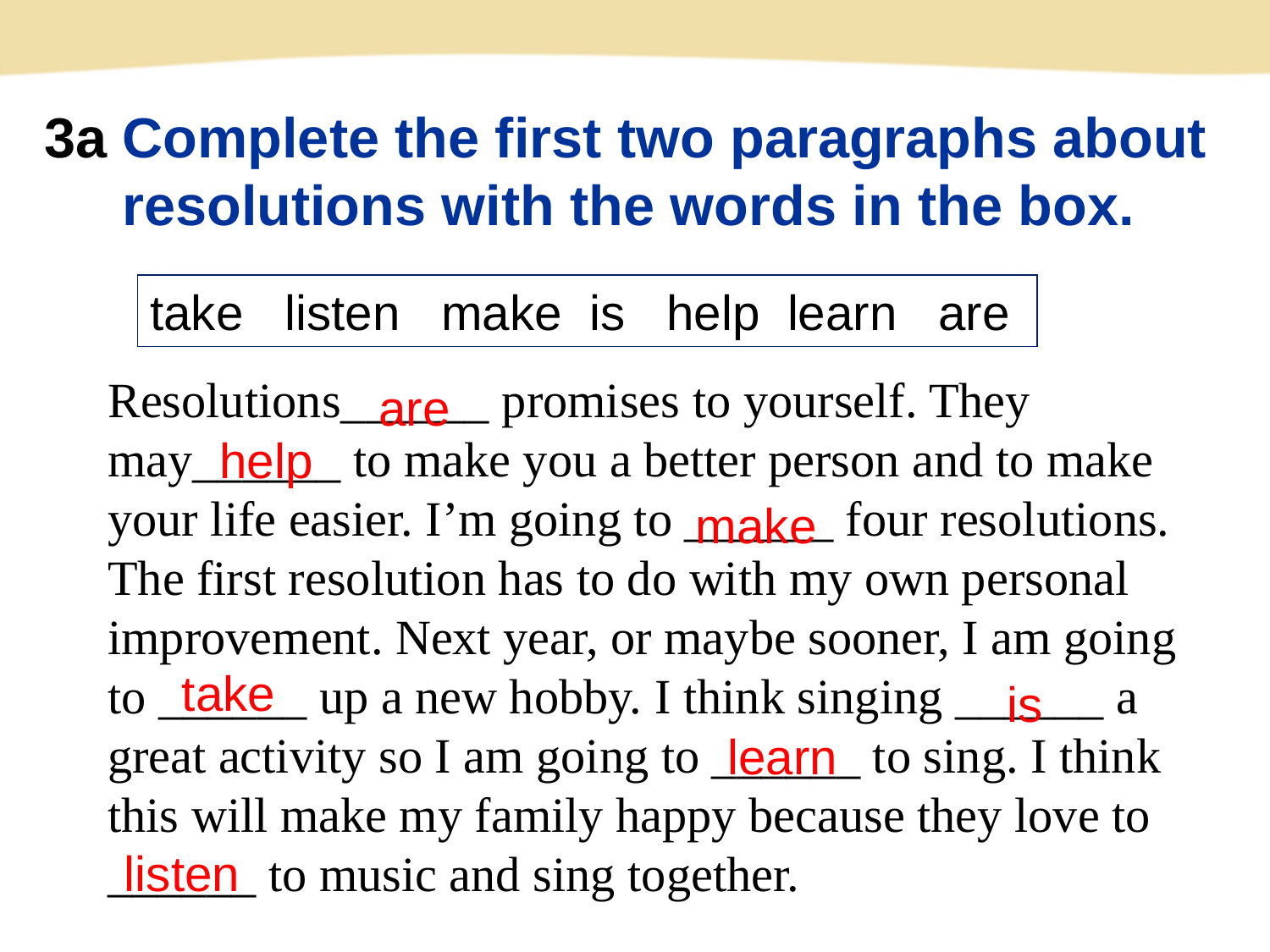

3a Complete the first two paragraphs about
     resolutions with the words in the box.
take   listen   make  is   help  learn   are
Resolutions______ promises to yourself. They may______ to make you a better person and to make your life easier. I’m going to ______ four resolutions.
The first resolution has to do with my own personal improvement. Next year, or maybe sooner, I am going to ______ up a new hobby. I think singing ______ a great activity so I am going to ______ to sing. I think this will make my family happy because they love to ______ to music and sing together.

are
help
make
take
is
learn
listen